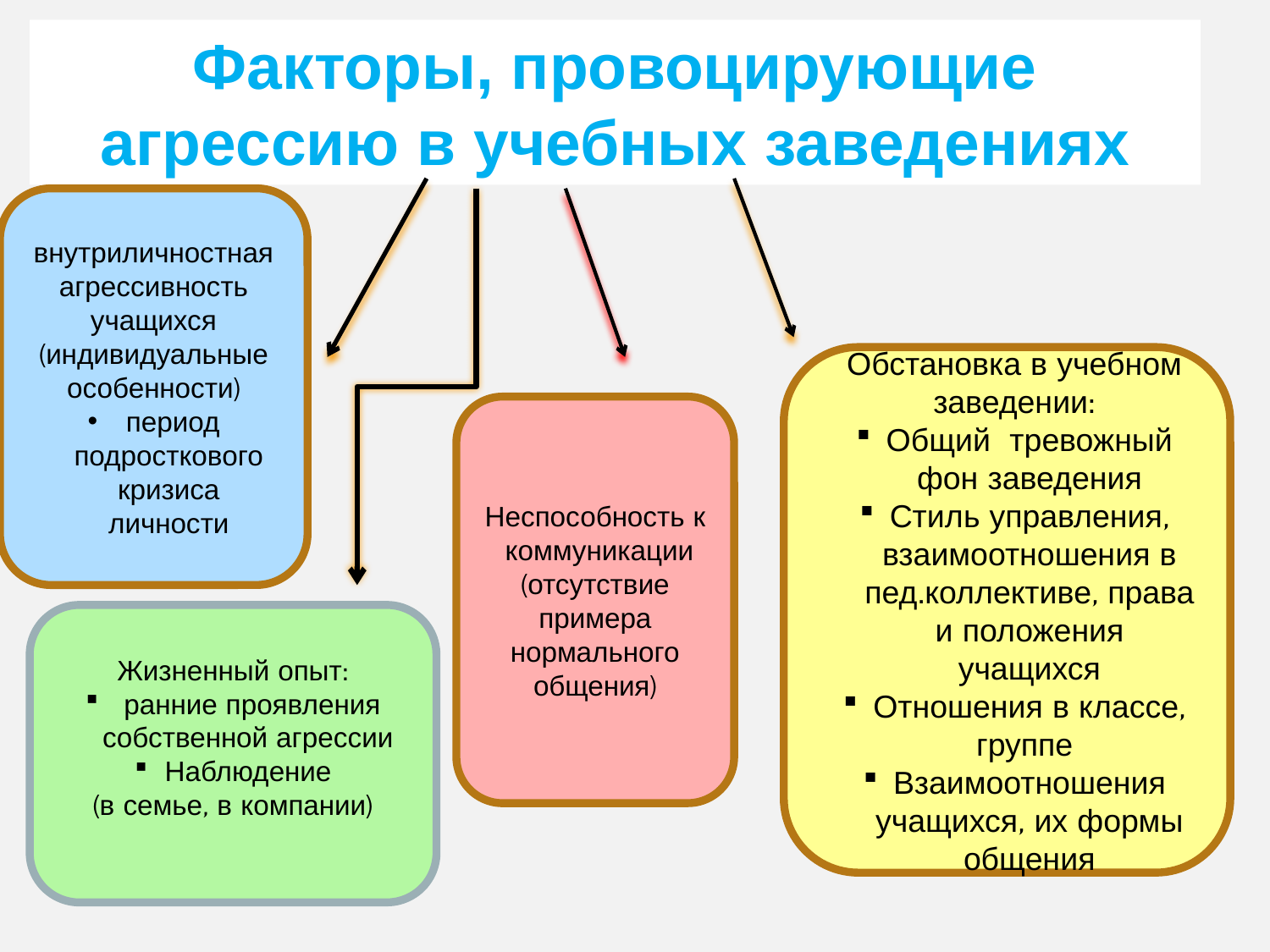

Факторы, провоцирующие агрессию в учебных заведениях
внутриличностная агрессивность учащихся
(индивидуальные особенности)
 период подросткового кризиса личности
Обстановка в учебном заведении:
Общий  тревожный фон заведения
Стиль управления, взаимоотношения в пед.коллективе, права и положения учащихся
Отношения в классе, группе
Взаимоотношения учащихся, их формы общения
Неспособность к  коммуникации (отсутствие примера нормального общения)
Жизненный опыт:
 ранние проявления собственной агрессии
Наблюдение
(в семье, в компании)